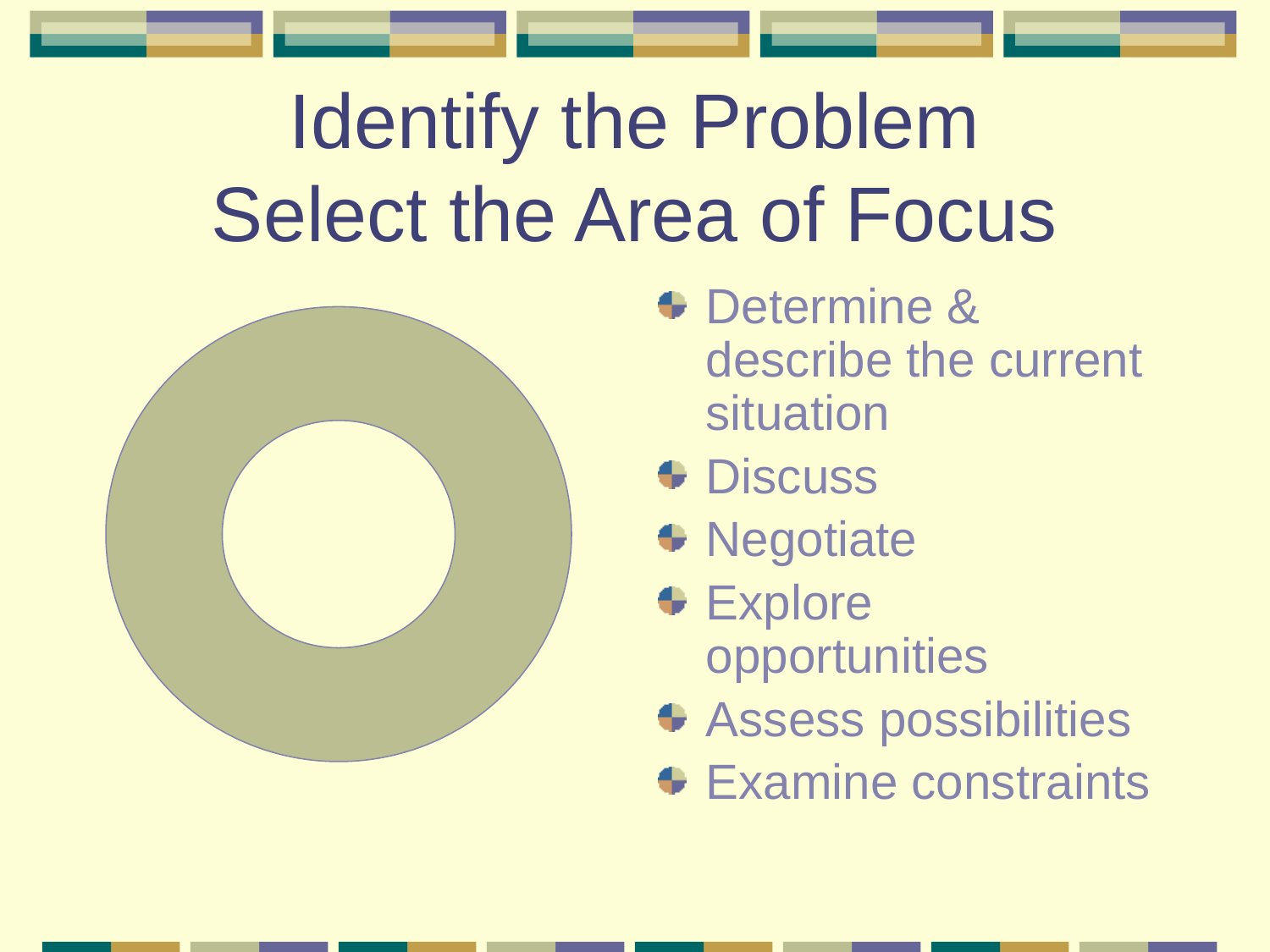

# Identify the Problem Select the Area of Focus
Determine & describe the current situation
Discuss
Negotiate
Explore opportunities
Assess possibilities
Examine constraints